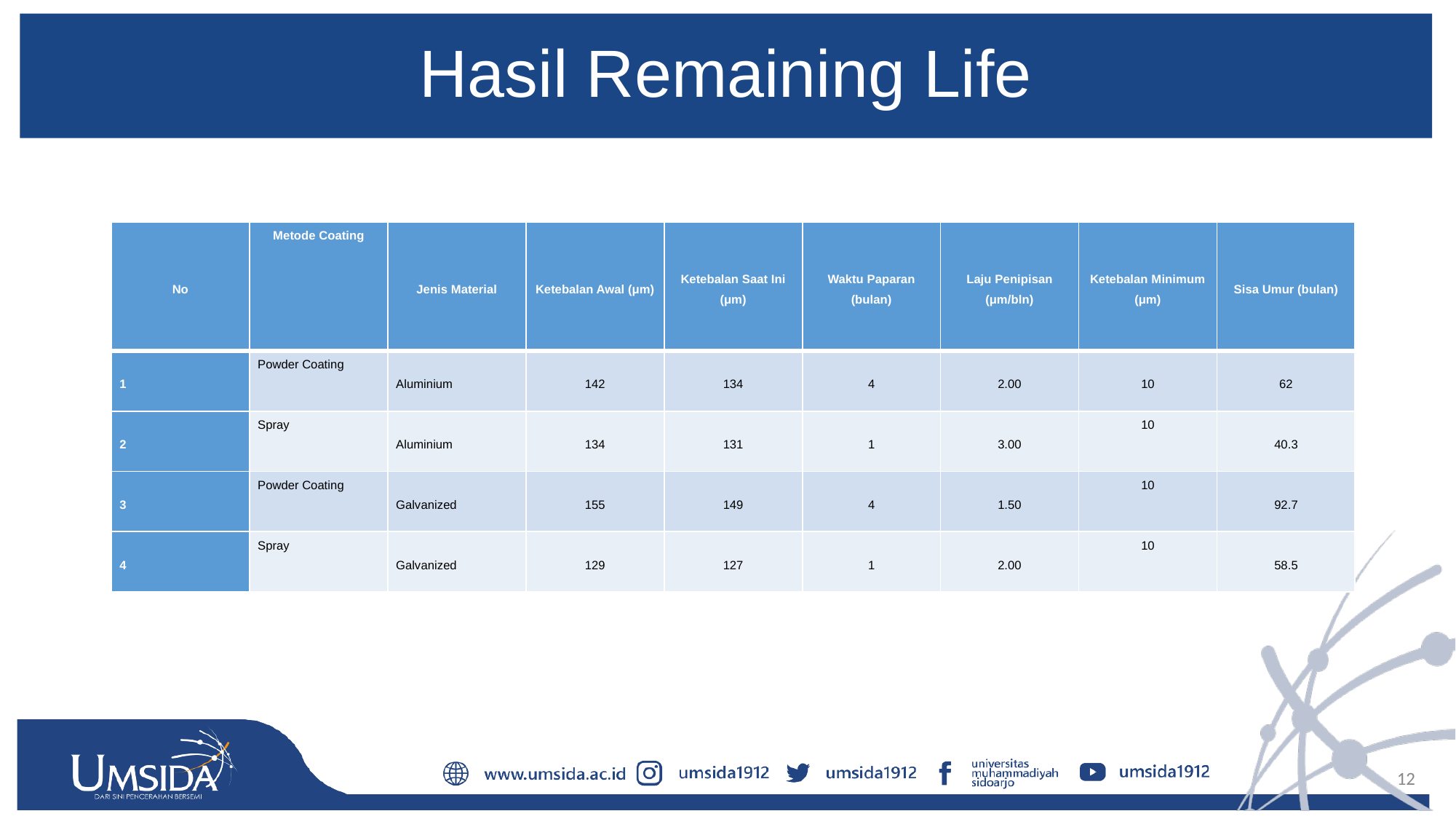

# Hasil Remaining Life

| No | Metode Coating | Jenis Material | Ketebalan Awal (μm) | Ketebalan Saat Ini (μm) | Waktu Paparan (bulan) | Laju Penipisan (μm/bln) | Ketebalan Minimum (μm) | Sisa Umur (bulan) |
| --- | --- | --- | --- | --- | --- | --- | --- | --- |
| 1 | Powder Coating | Aluminium | 142 | 134 | 4 | 2.00 | 10 | 62 |
| 2 | Spray | Aluminium | 134 | 131 | 1 | 3.00 | 10 | 40.3 |
| 3 | Powder Coating | Galvanized | 155 | 149 | 4 | 1.50 | 10 | 92.7 |
| 4 | Spray | Galvanized | 129 | 127 | 1 | 2.00 | 10 | 58.5 |